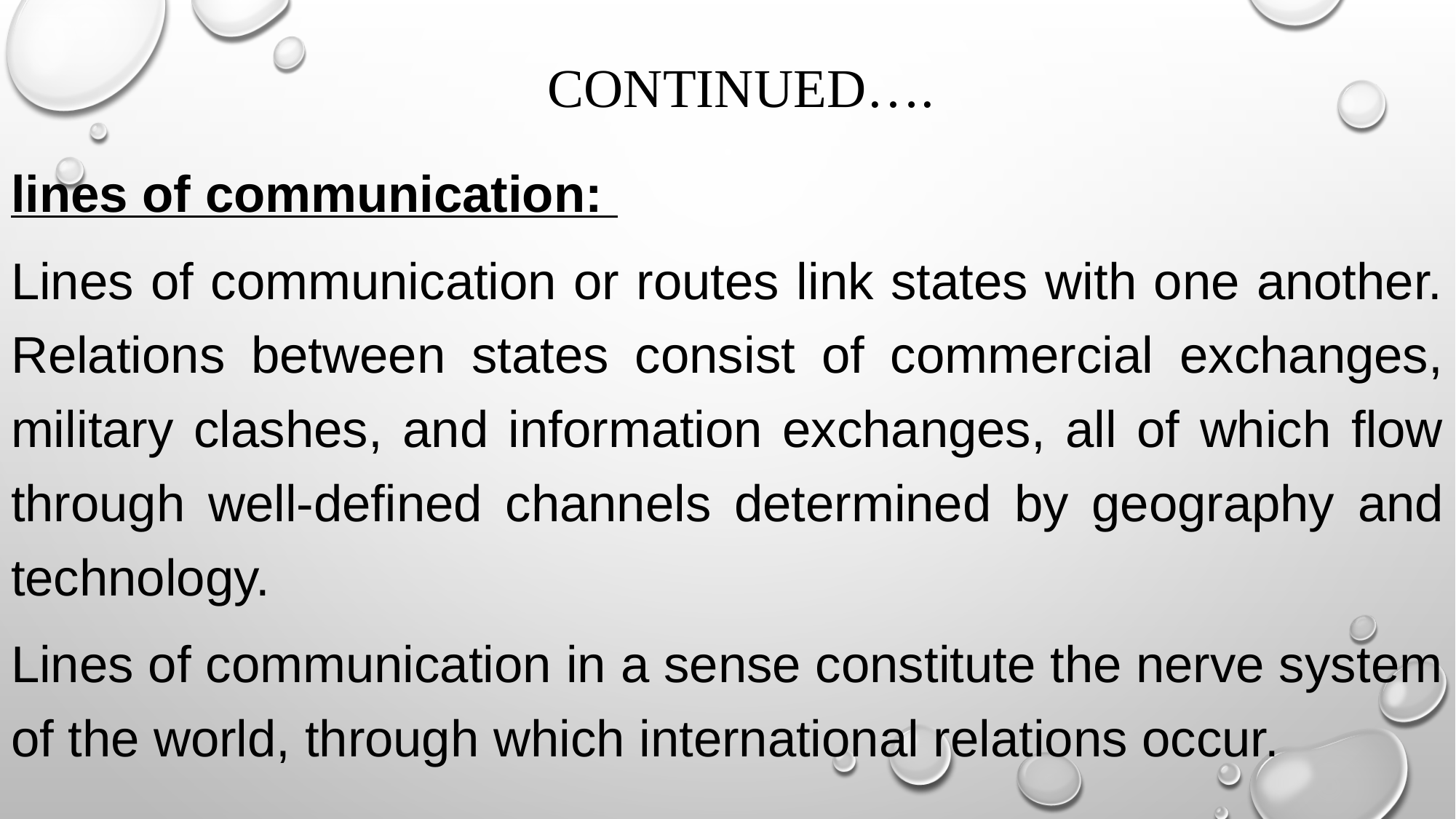

# continued….
lines of communication:
Lines of communication or routes link states with one another. Relations between states consist of commercial exchanges, military clashes, and information exchanges, all of which ﬂow through well-deﬁned channels determined by geography and technology.
Lines of communication in a sense constitute the nerve system of the world, through which international relations occur.